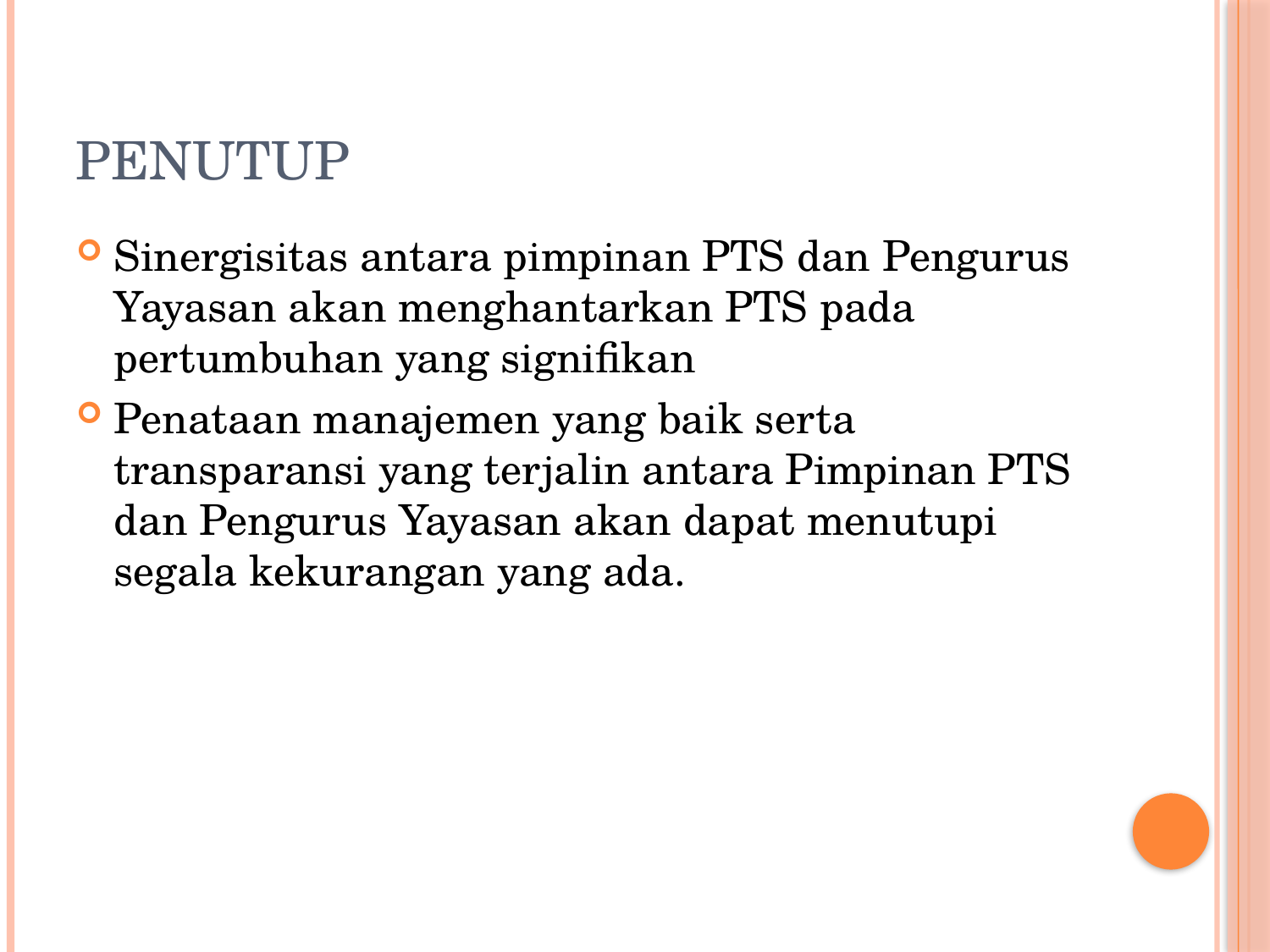

# Penutup
Sinergisitas antara pimpinan PTS dan Pengurus Yayasan akan menghantarkan PTS pada pertumbuhan yang signifikan
Penataan manajemen yang baik serta transparansi yang terjalin antara Pimpinan PTS dan Pengurus Yayasan akan dapat menutupi segala kekurangan yang ada.